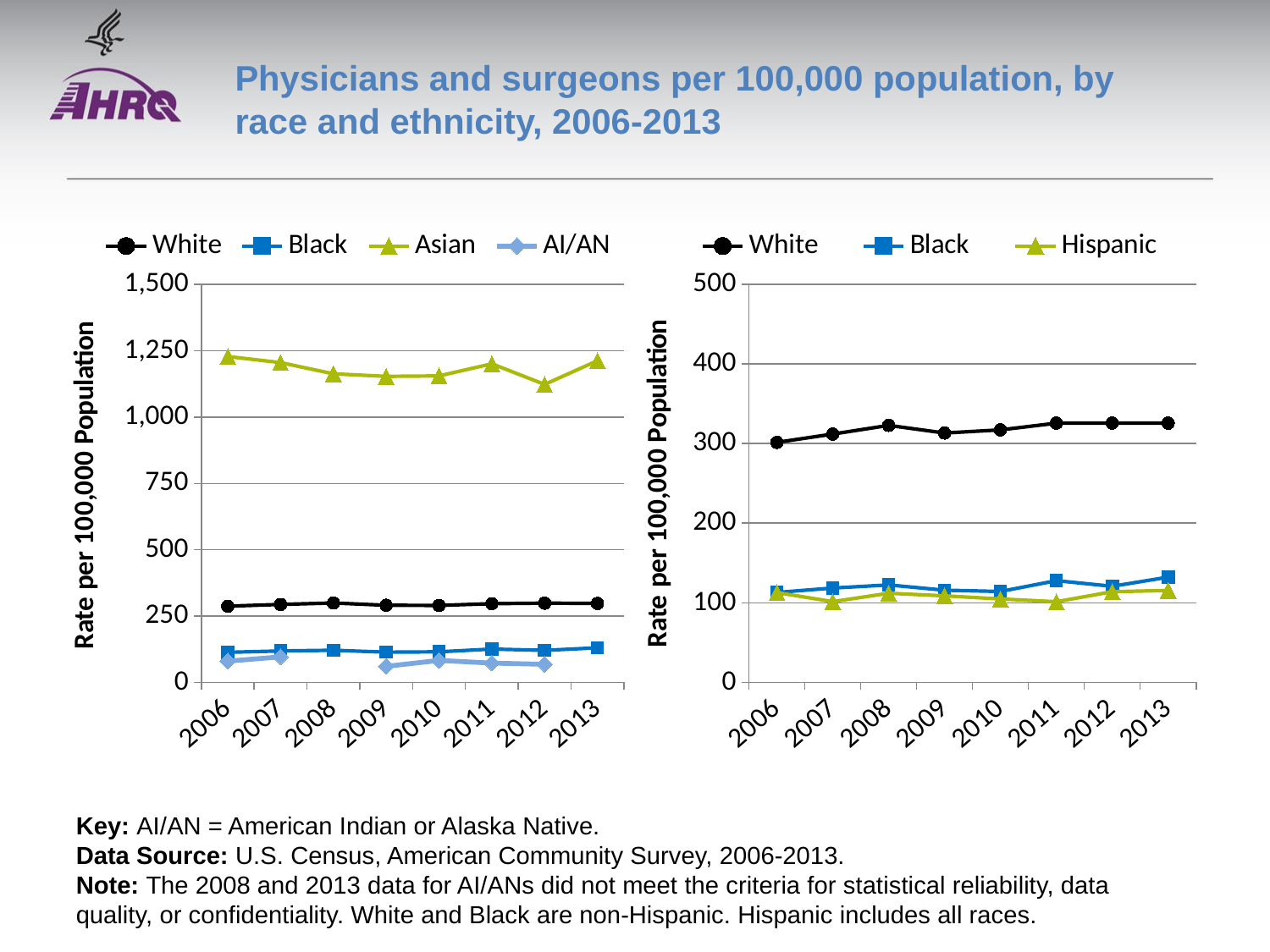

# Physicians and surgeons per 100,000 population, by race and ethnicity, 2006-2013

### Chart

| Category | White | Black | Asian | AI/AN |
|---|---|---|---|---|
| 2006 | 287.2 | 113.3 | 1228.3 | 79.9 |
| 2007 | 293.7 | 118.4 | 1205.4 | 96.1 |
| 2008 | 299.2 | 121.0 | 1163.2 | None |
| 2009 | 290.6 | 113.9 | 1153.5 | 60.3 |
| 2010 | 289.9 | 115.2 | 1155.2 | 82.7 |
| 2011 | 296.6 | 125.6 | 1200.8 | 72.6 |
| 2012 | 298.6 | 120.6 | 1123.2 | 68.1 |
| 2013 | 297.5 | 130.3 | 1212.5 | None |

### Chart

| Category | White | Black | Hispanic |
|---|---|---|---|
| 2006 | 301.6 | 113.0 | 112.8 |
| 2007 | 312.0 | 118.5 | 101.4 |
| 2008 | 322.9 | 122.4 | 112.0 |
| 2009 | 313.3 | 115.8 | 108.7 |
| 2010 | 317.3 | 114.2 | 104.8 |
| 2011 | 325.7 | 127.8 | 101.3 |
| 2012 | 325.8 | 120.7 | 113.9 |
| 2013 | 325.7 | 132.2 | 115.5 |
Key: AI/AN = American Indian or Alaska Native.
Data Source: U.S. Census, American Community Survey, 2006-2013.
Note: The 2008 and 2013 data for AI/ANs did not meet the criteria for statistical reliability, data quality, or confidentiality. White and Black are non-Hispanic. Hispanic includes all races.